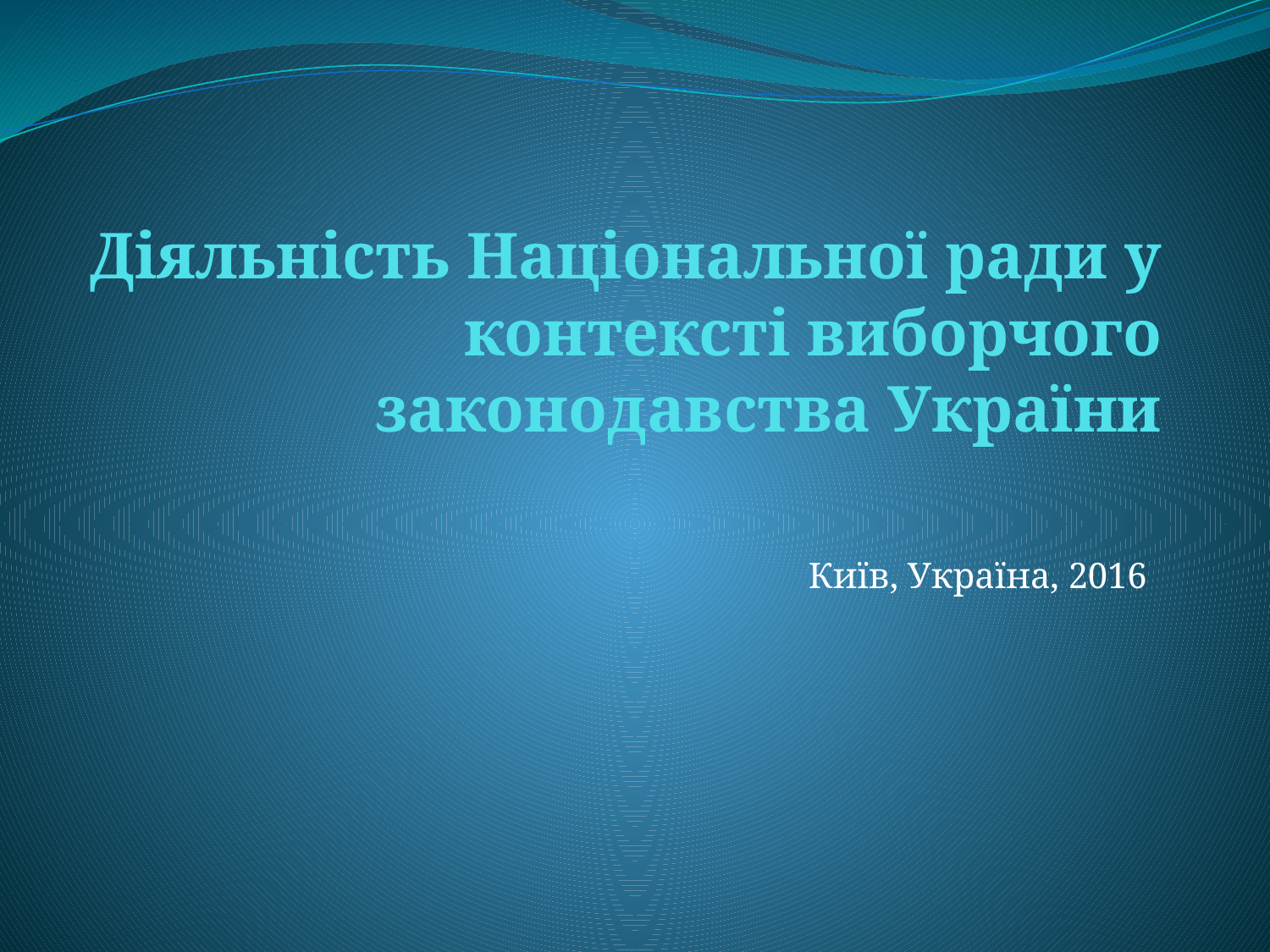

# Діяльність Національної ради у контексті виборчого законодавства України

Київ, Україна, 2016